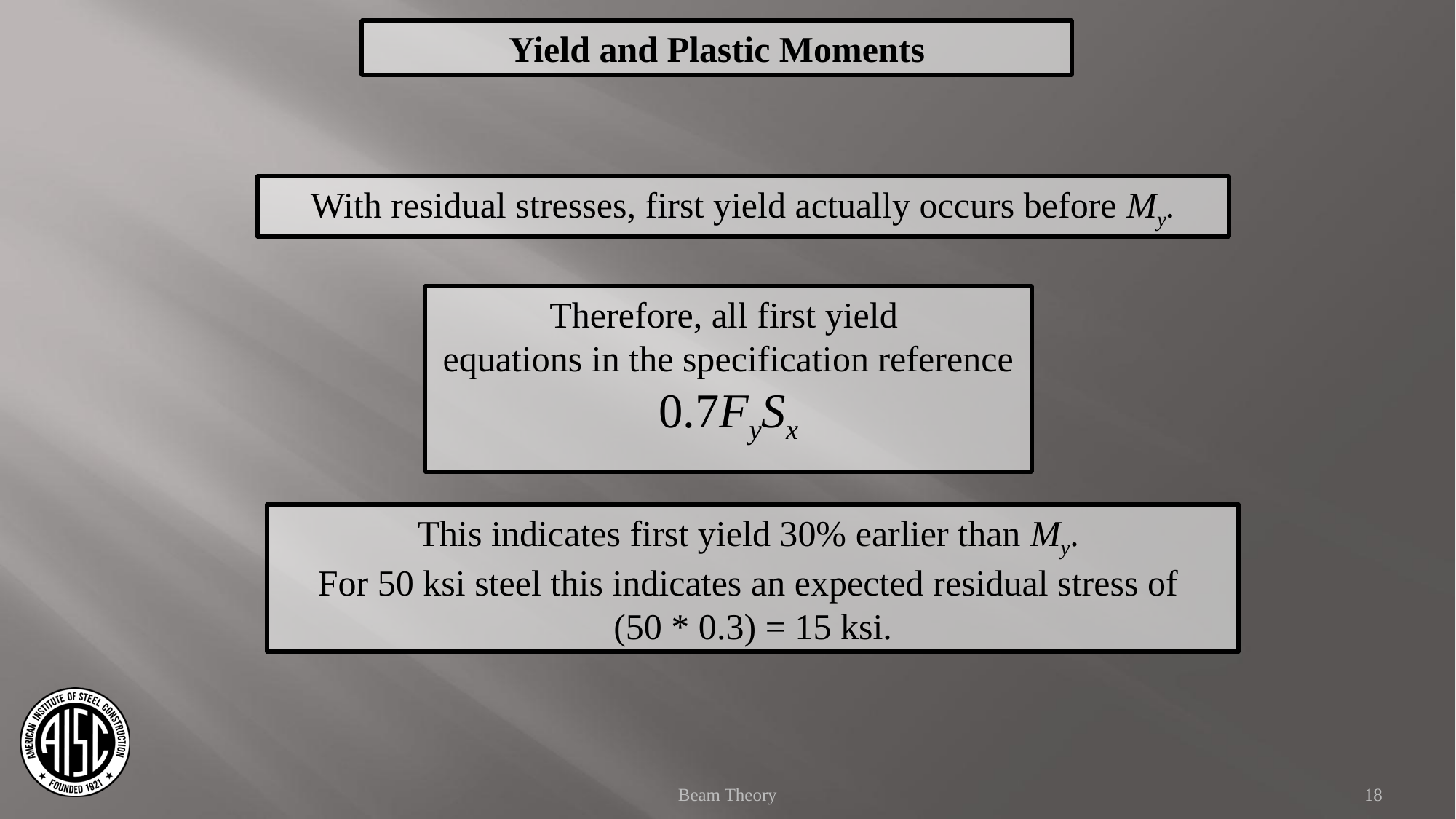

Yield and Plastic Moments
With residual stresses, first yield actually occurs before My.
Therefore, all first yield
equations in the specification reference
0.7FySx
This indicates first yield 30% earlier than My.
For 50 ksi steel this indicates an expected residual stress of
(50 * 0.3) = 15 ksi.
Beam Theory
18